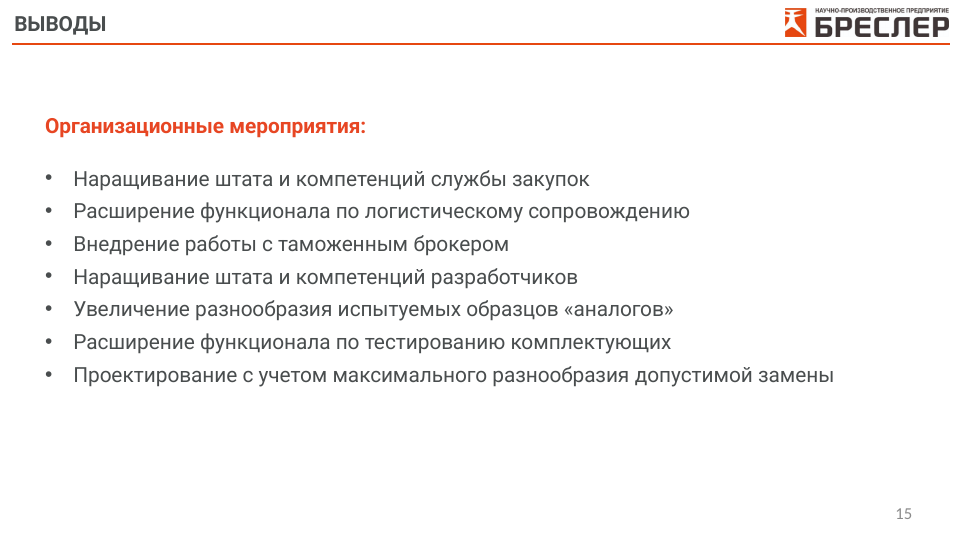

# ВЫВОДЫ
Организационные мероприятия:

Наращивание штата и компетенций службы закупок
Расширение функционала по логистическому сопровождению
Внедрение работы с таможенным брокером
Наращивание штата и компетенций разработчиков
Увеличение разнообразия испытуемых образцов «аналогов»
Расширение функционала по тестированию комплектующих
Проектирование с учетом максимального разнообразия допустимой замены
15